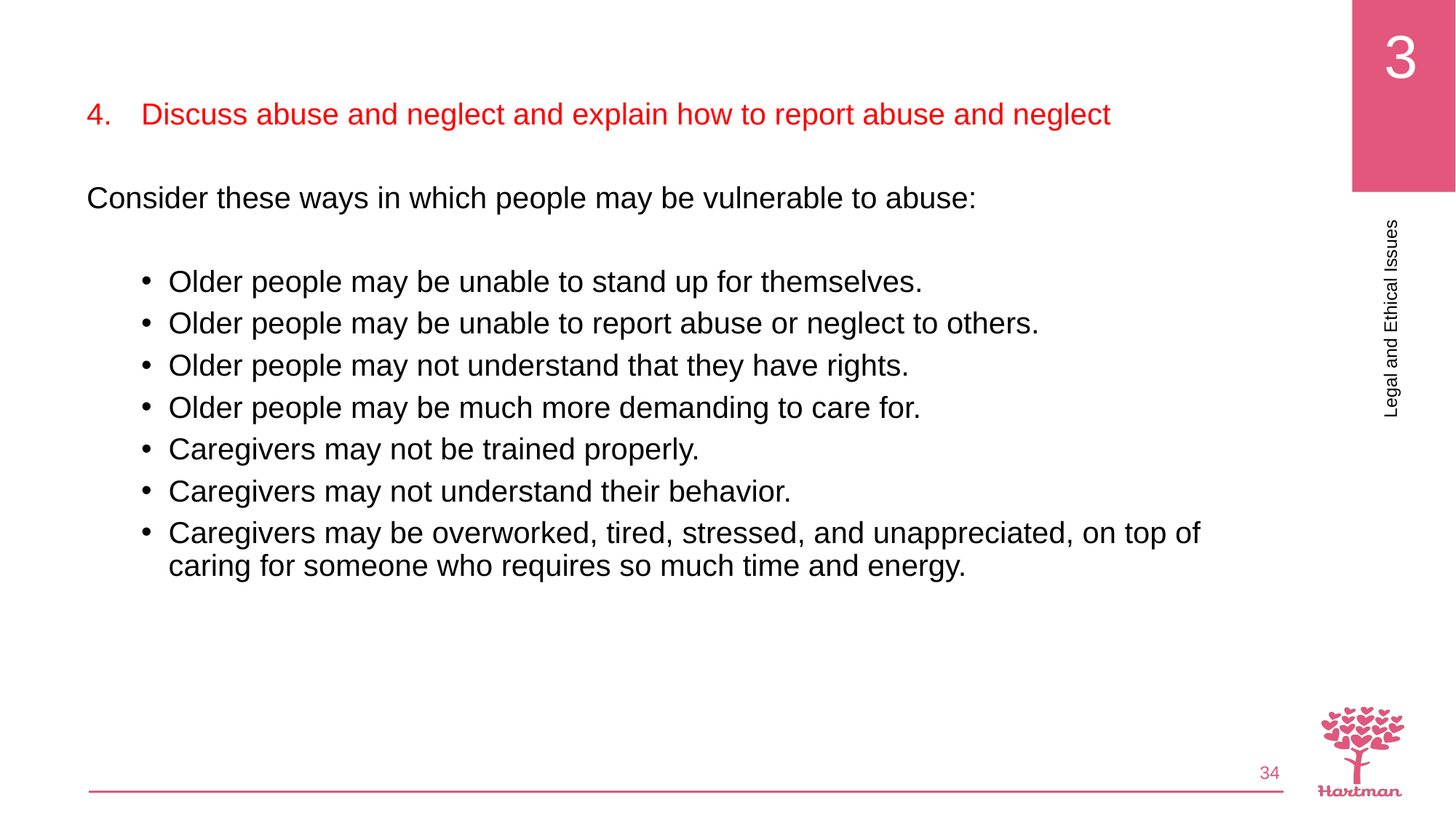

Discuss abuse and neglect and explain how to report abuse and neglect

Consider these ways in which people may be vulnerable to abuse:

Older people may be unable to stand up for themselves.
Older people may be unable to report abuse or neglect to others.
Older people may not understand that they have rights.
Older people may be much more demanding to care for.
Caregivers may not be trained properly.
Caregivers may not understand their behavior.
Caregivers may be overworked, tired, stressed, and unappreciated, on top of caring for someone who requires so much time and energy.

34